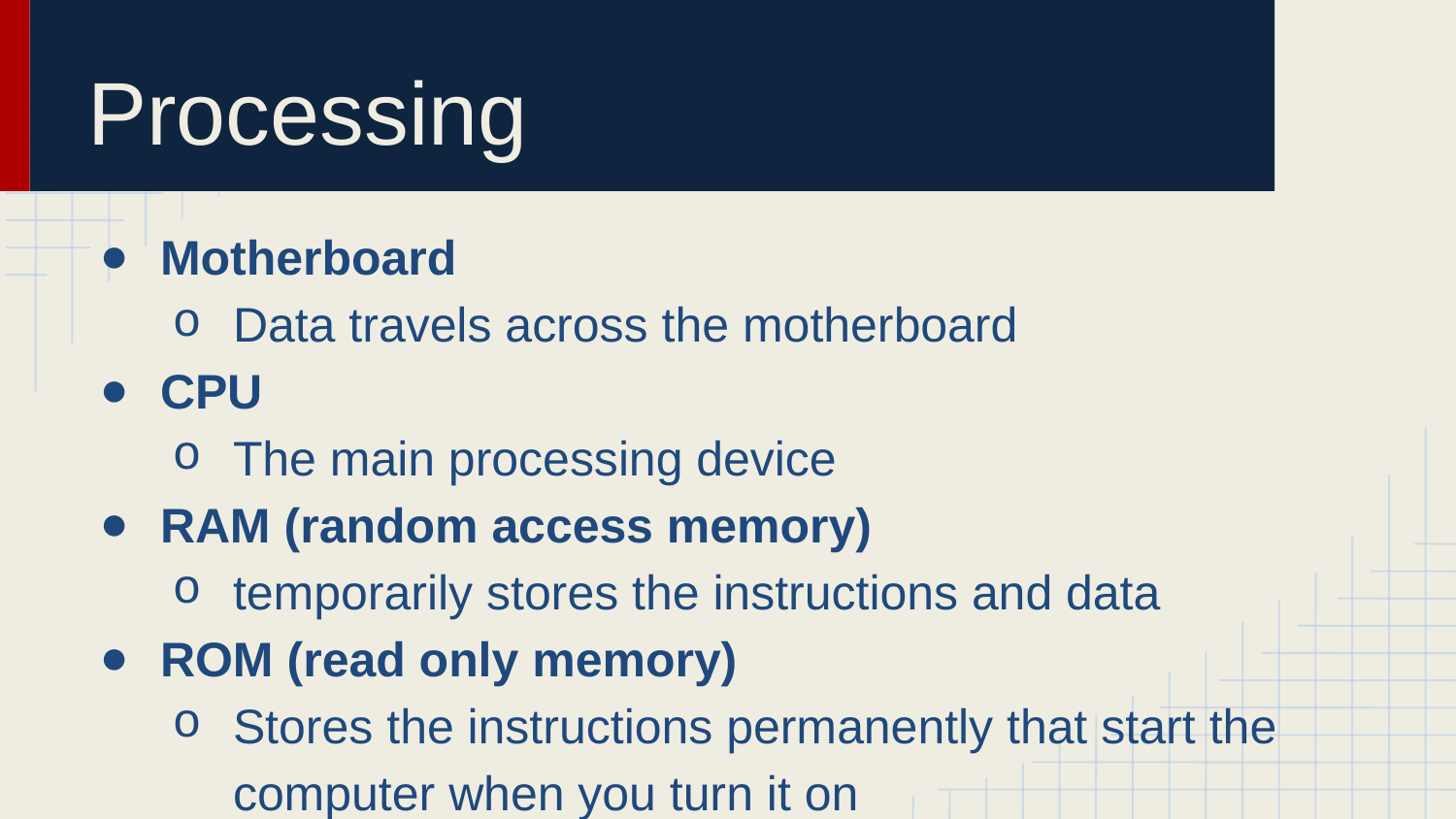

# Processing
Motherboard
Data travels across the motherboard
CPU
The main processing device
RAM (random access memory)
temporarily stores the instructions and data
ROM (read only memory)
Stores the instructions permanently that start the computer when you turn it on